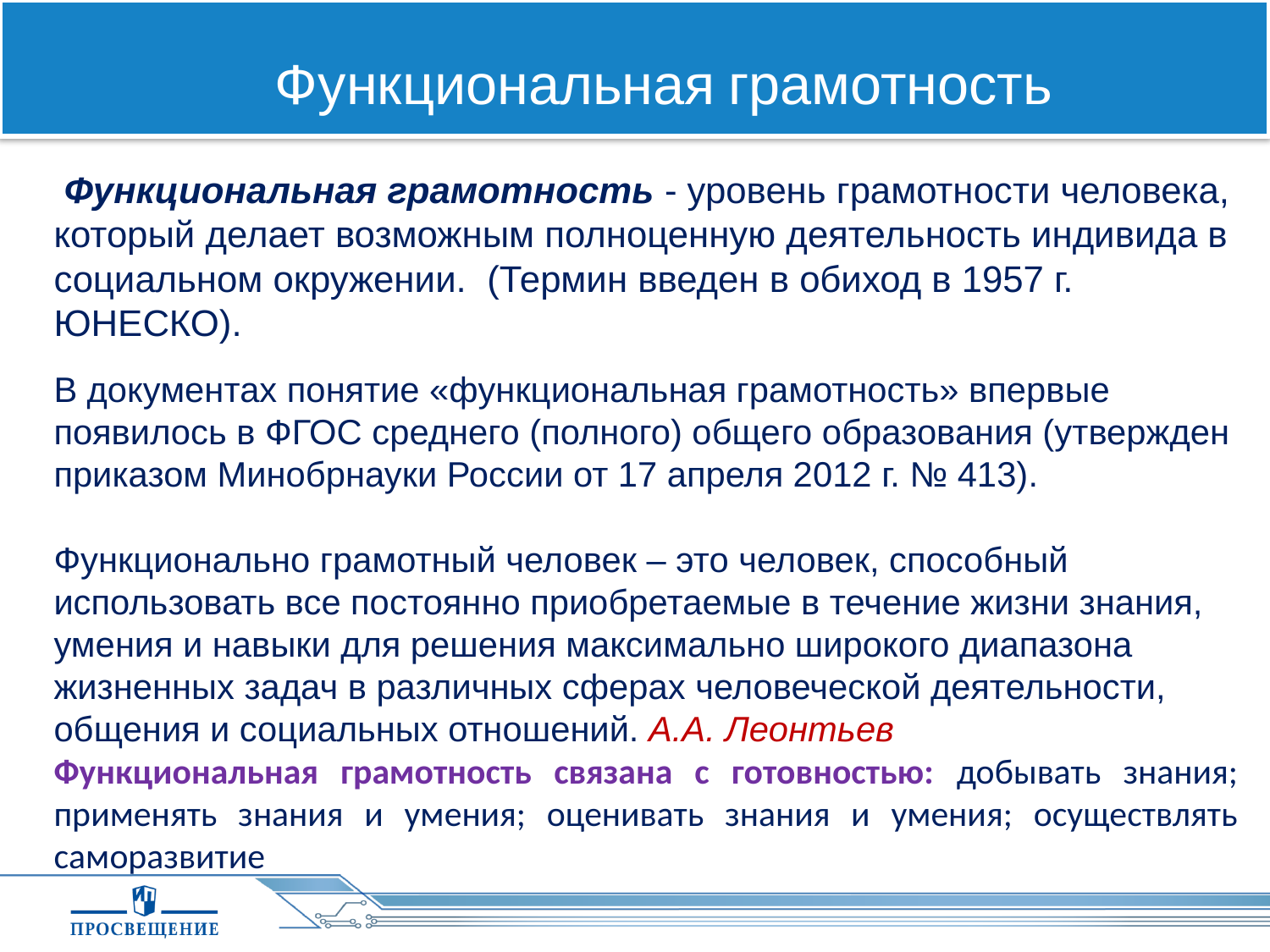

Функциональная грамотность
 Функциональная грамотность - уровень грамотности человека, который делает возможным полноценную деятельность индивида в социальном окружении.  (Термин введен в обиход в 1957 г. ЮНЕСКО).

В документах понятие «функциональная грамотность» впервые появилось в ФГОС среднего (полного) общего образования (утвержден приказом Минобрнауки России от 17 апреля 2012 г. № 413).

Функционально грамотный человек – это человек, способный использовать все постоянно приобретаемые в течение жизни знания, умения и навыки для решения максимально широкого диапазона жизненных задач в различных сферах человеческой деятельности, общения и социальных отношений. А.А. Леонтьев
Функциональная грамотность связана с готовностью: добывать знания; применять знания и умения; оценивать знания и умения; осуществлять саморазвитие